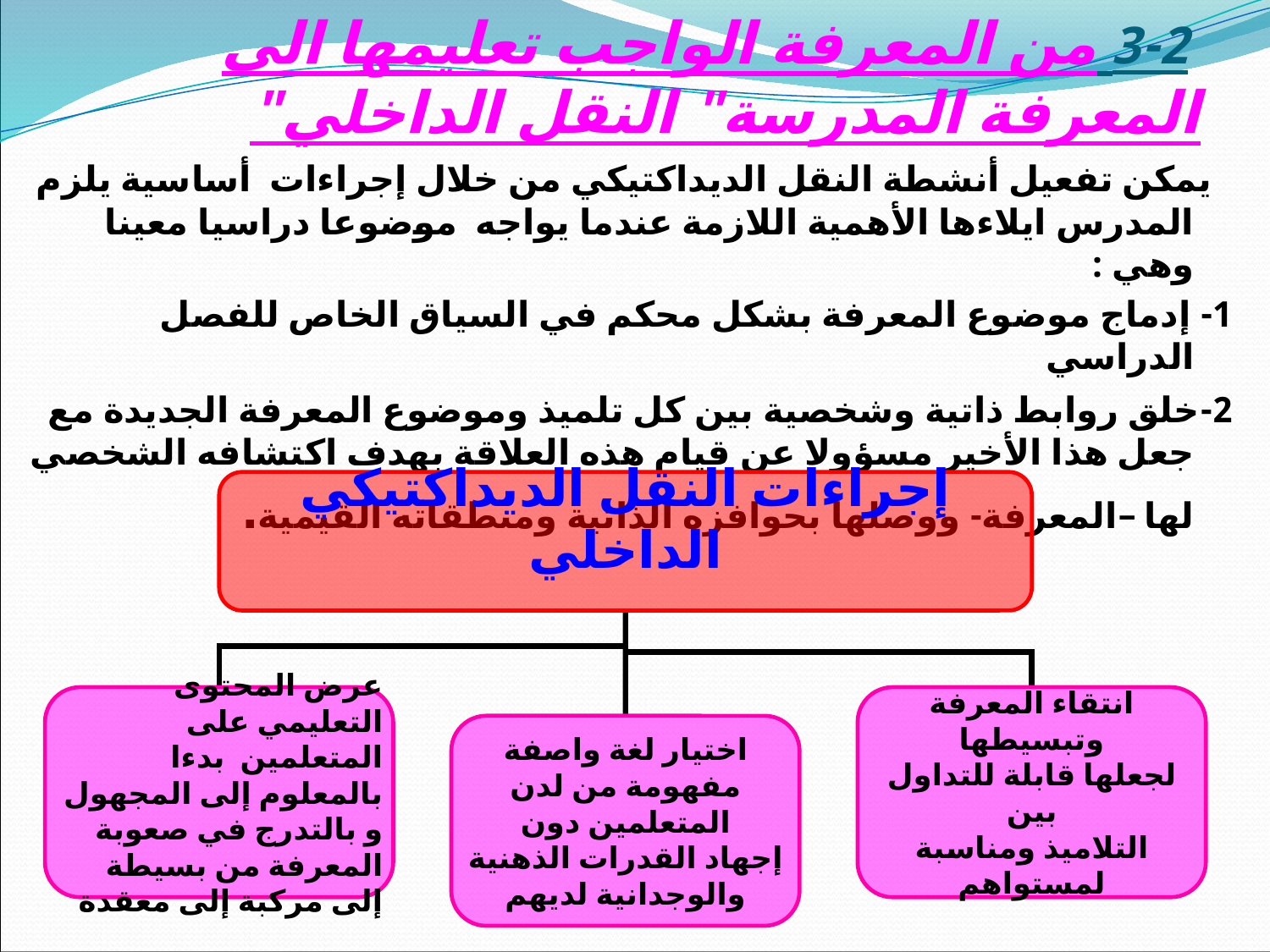

# 3-2 من المعرفة الواجب تعليمها الى المعرفة المدرسة" النقل الداخلي"
  يمكن تفعيل أنشطة النقل الديداكتيكي من خلال إجراءات  أساسية يلزم المدرس ايلاءها الأهمية اللازمة عندما يواجه  موضوعا دراسيا معينا وهي :
1- إدماج موضوع المعرفة بشكل محكم في السياق الخاص للفصل الدراسي
2-خلق روابط ذاتية وشخصية بين كل تلميذ وموضوع المعرفة الجديدة مع جعل هذا الأخير مسؤولا عن قيام هذه العلاقة بهدف اكتشافه الشخصي لها –المعرفة- ووصلها بحوافزه الذاتية ومنطقاته القيمية.

إجراءات النقل الديداكتيكي الداخلي

عرض المحتوى التعليمي على المتعلمين  بدءا بالمعلوم إلى المجهول و بالتدرج في صعوبة المعرفة من بسيطة إلى مركبة إلى معقدة
انتقاء المعرفة وتبسيطها
لجعلها قابلة للتداول بين
التلاميذ ومناسبة لمستواهم
اختيار لغة واصفة مفهومة من لدن المتعلمين دون
إجهاد القدرات الذهنية
والوجدانية لديهم